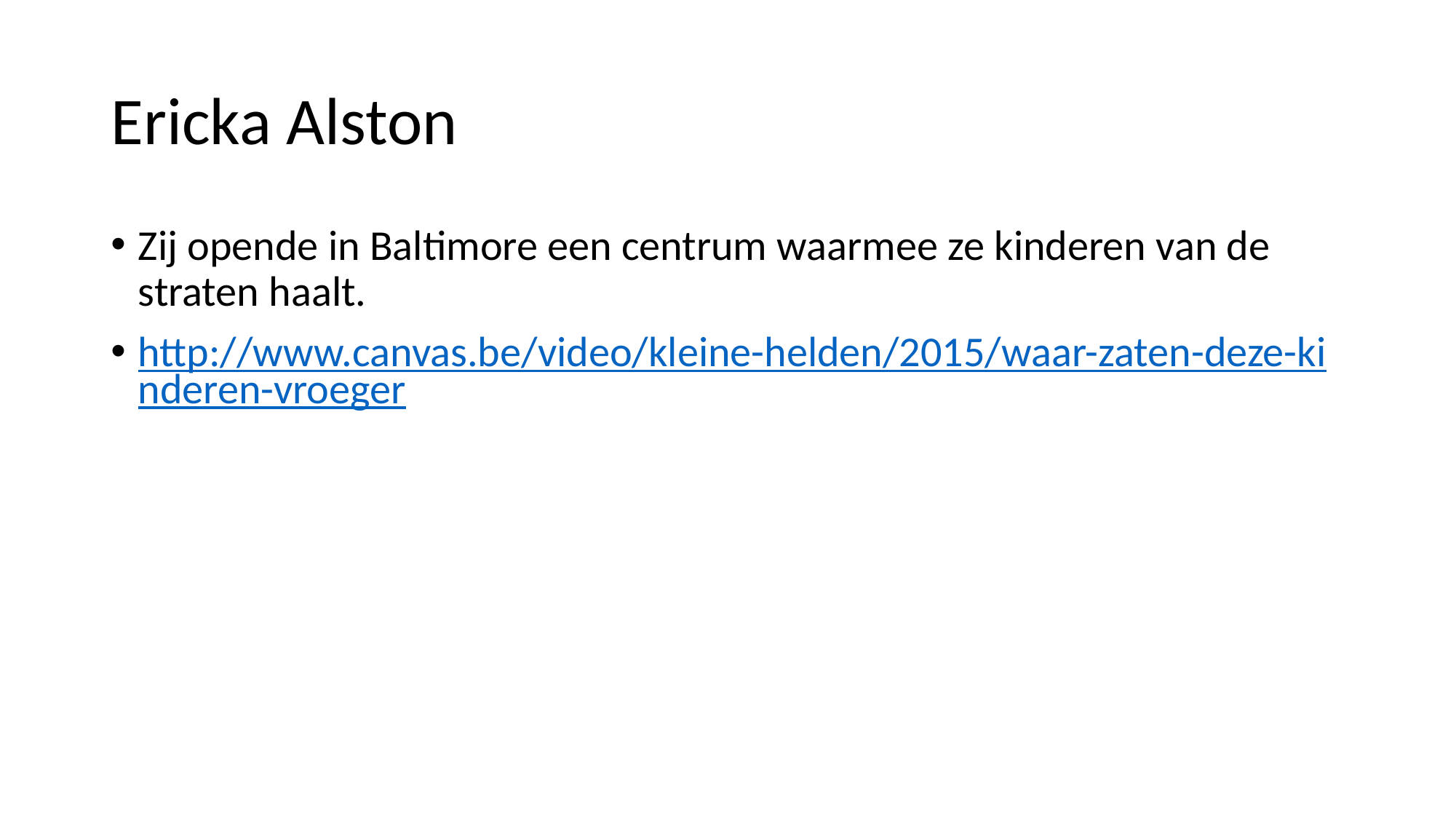

# Ericka Alston
Zij opende in Baltimore een centrum waarmee ze kinderen van de straten haalt.
http://www.canvas.be/video/kleine-helden/2015/waar-zaten-deze-kinderen-vroeger